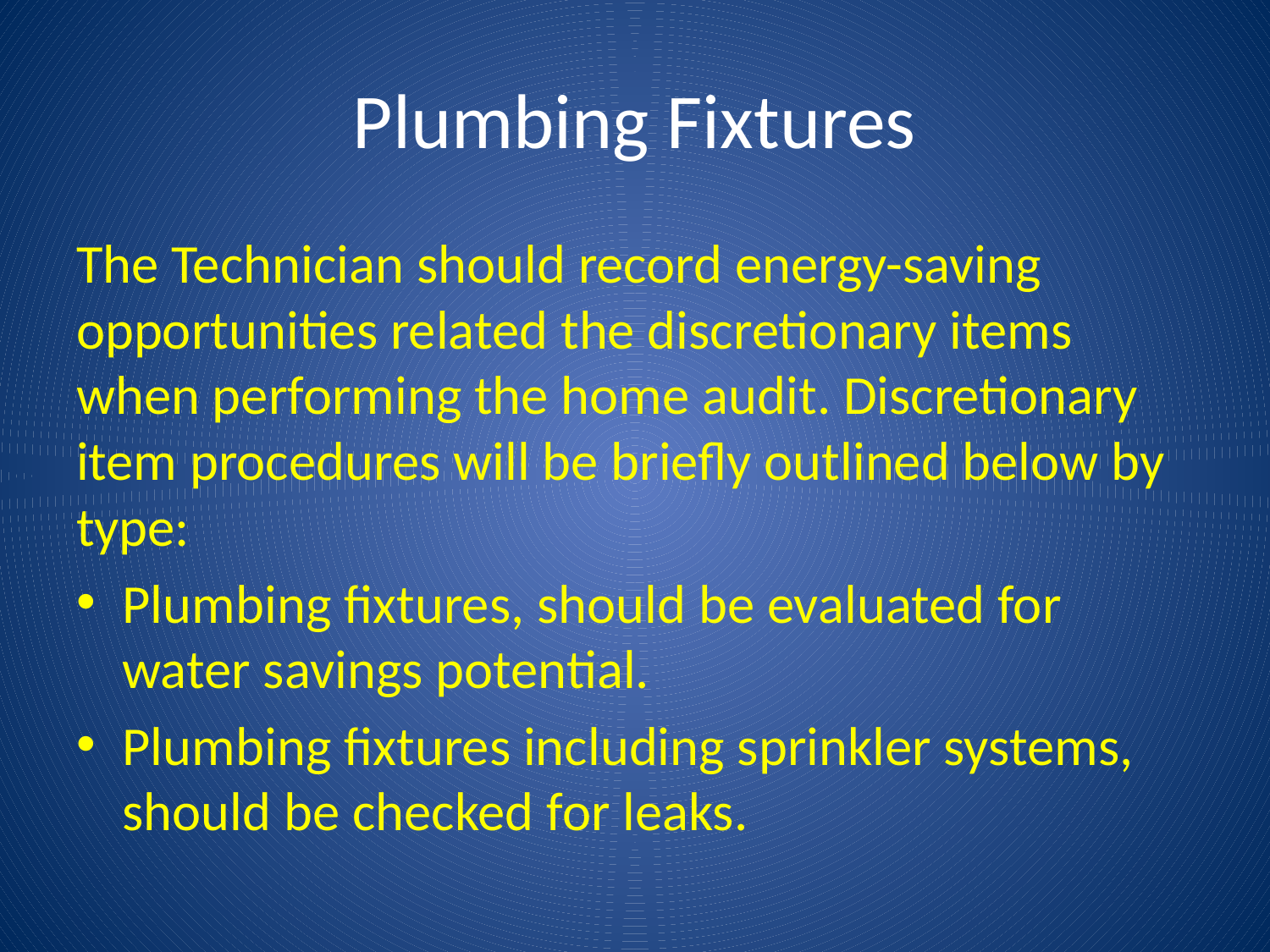

# Plumbing Fixtures
The Technician should record energy-saving opportunities related the discretionary items when performing the home audit. Discretionary item procedures will be briefly outlined below by type:
Plumbing fixtures, should be evaluated for water savings potential.
Plumbing fixtures including sprinkler systems, should be checked for leaks.